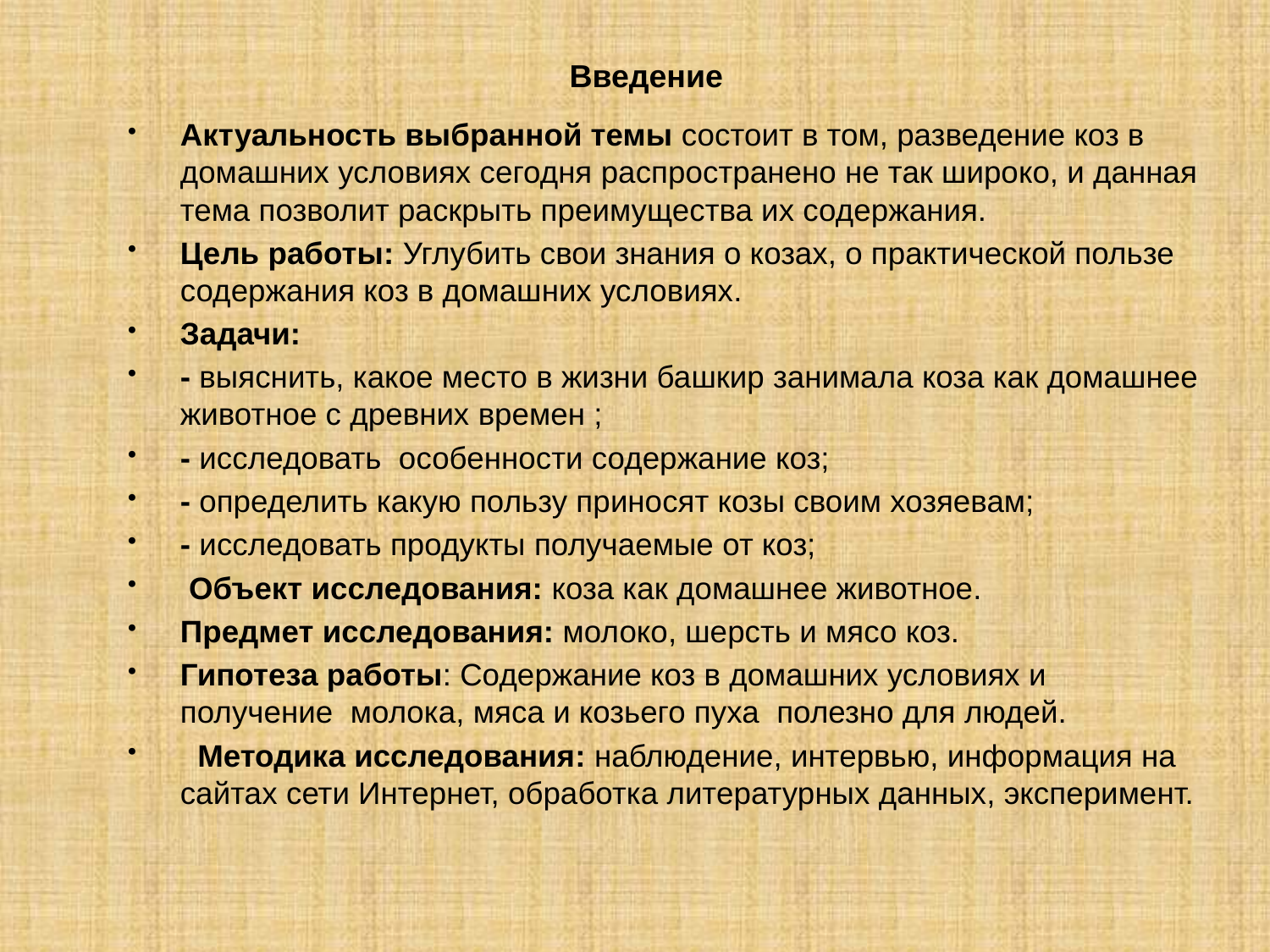

Введение
Актуальность выбранной темы состоит в том, разведение коз в домашних условиях сегодня распространено не так широко, и данная тема позволит раскрыть преимущества их содержания.
Цель работы: Углубить свои знания о козах, о практической пользе содержания коз в домашних условиях.
Задачи:
- выяснить, какое место в жизни башкир занимала коза как домашнее животное с древних времен ;
- исследовать  особенности содержание коз;
- определить какую пользу приносят козы своим хозяевам;
- исследовать продукты получаемые от коз;
 Объект исследования: коза как домашнее животное.
Предмет исследования: молоко, шерсть и мясо коз.
Гипотеза работы: Содержание коз в домашних условиях и получение  молока, мяса и козьего пуха  полезно для людей.
  Методика исследования: наблюдение, интервью, информация на сайтах сети Интернет, обработка литературных данных, эксперимент.